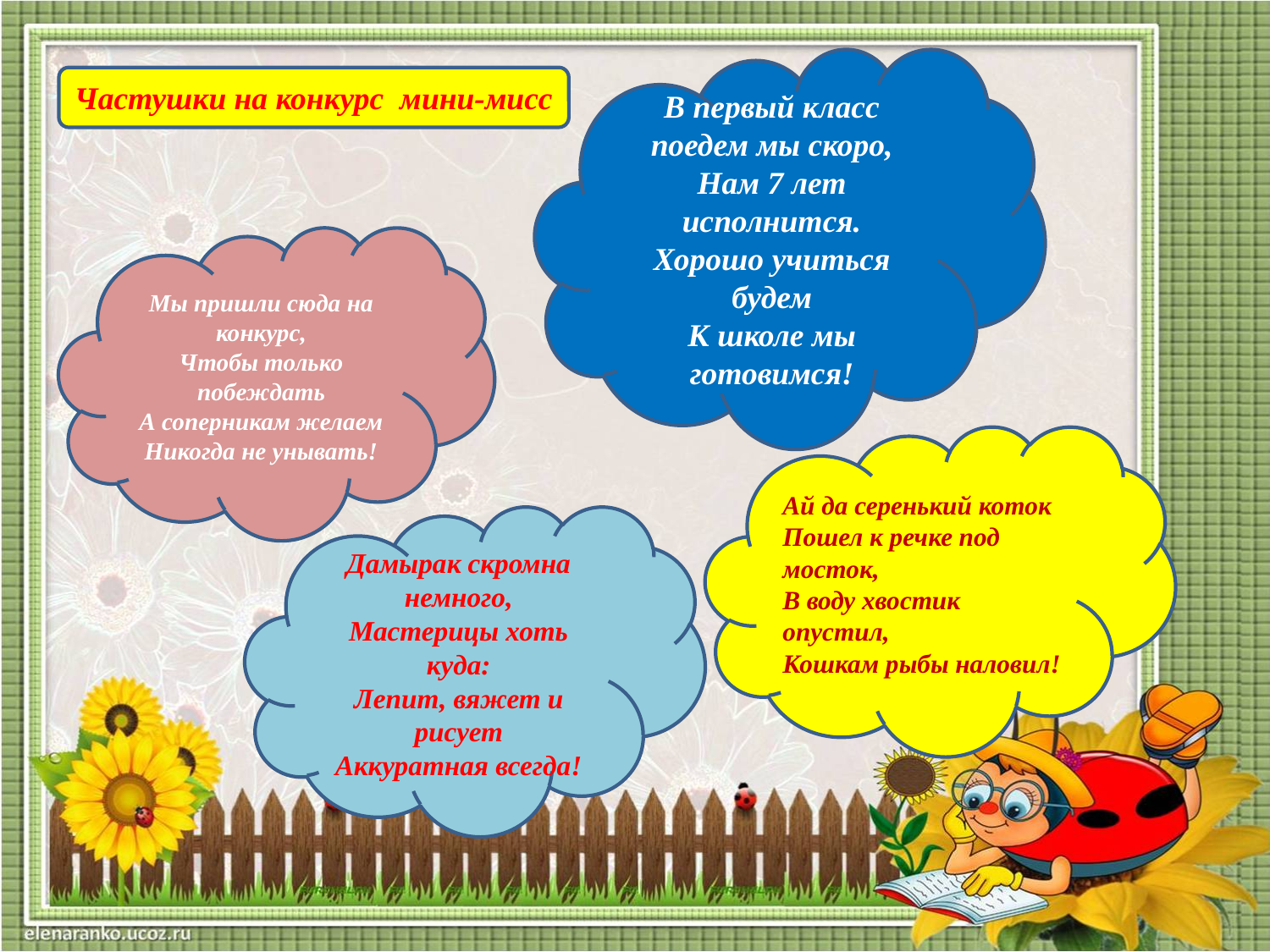

В первый класс поедем мы скоро,
Нам 7 лет исполнится.
Хорошо учиться будем
К школе мы готовимся!
Частушки на конкурс  мини-мисс
Мы пришли сюда на конкурс,
Чтобы только побеждать
А соперникам желаем
Никогда не унывать!
Ай да серенький коток
Пошел к речке под мосток,
В воду хвостик опустил,
Кошкам рыбы наловил!
Дамырак скромна немного,
Мастерицы хоть куда:
Лепит, вяжет и рисует
Аккуратная всегда!